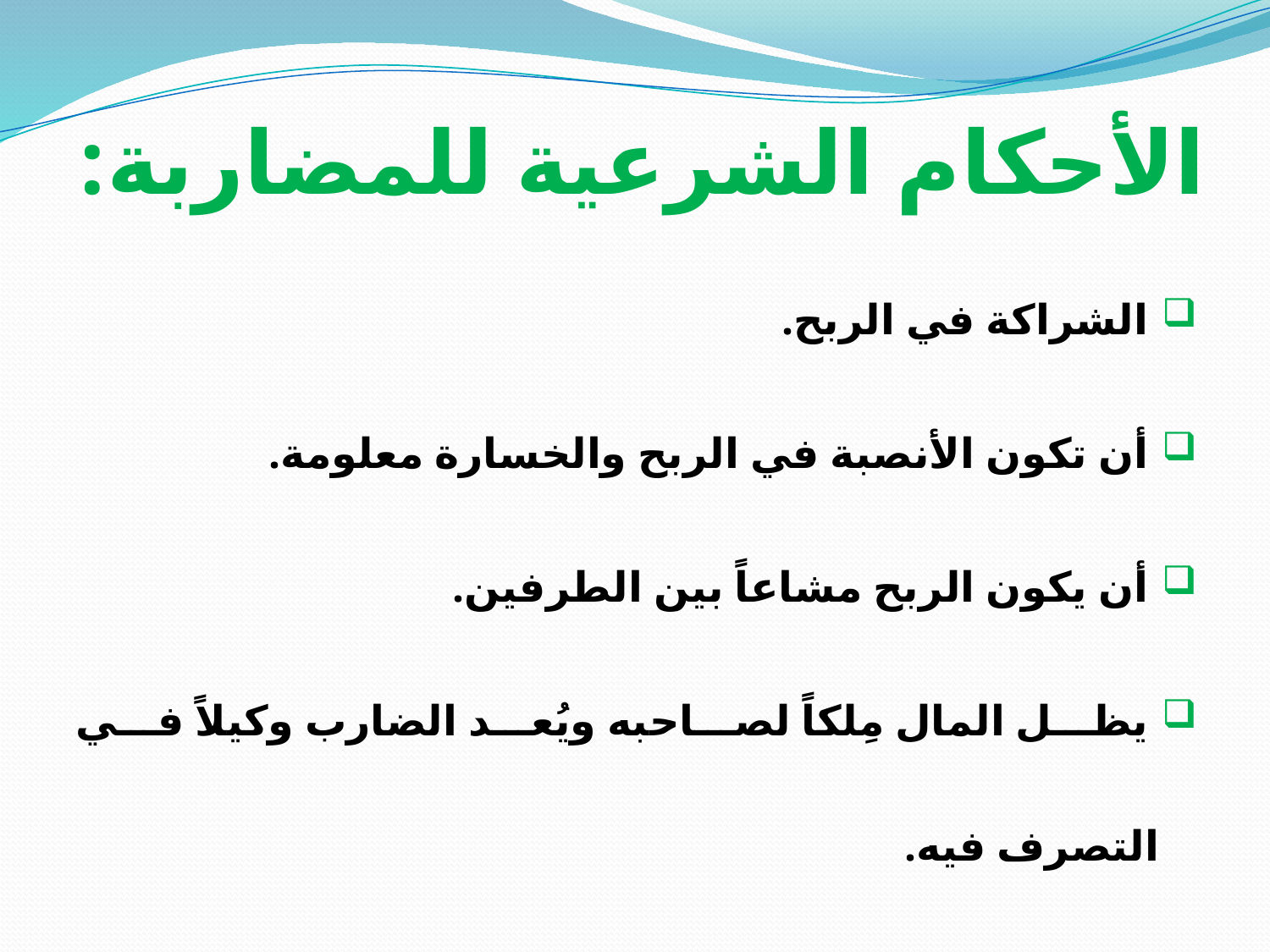

# الأحكام الشرعية للمضاربة:
 الشراكة في الربح.
 أن تكون الأنصبة في الربح والخسارة معلومة.
 أن يكون الربح مشاعاً بين الطرفين.
 يظل المال مِلكاً لصاحبه ويُعد الضارب وكيلاً في التصرف فيه.